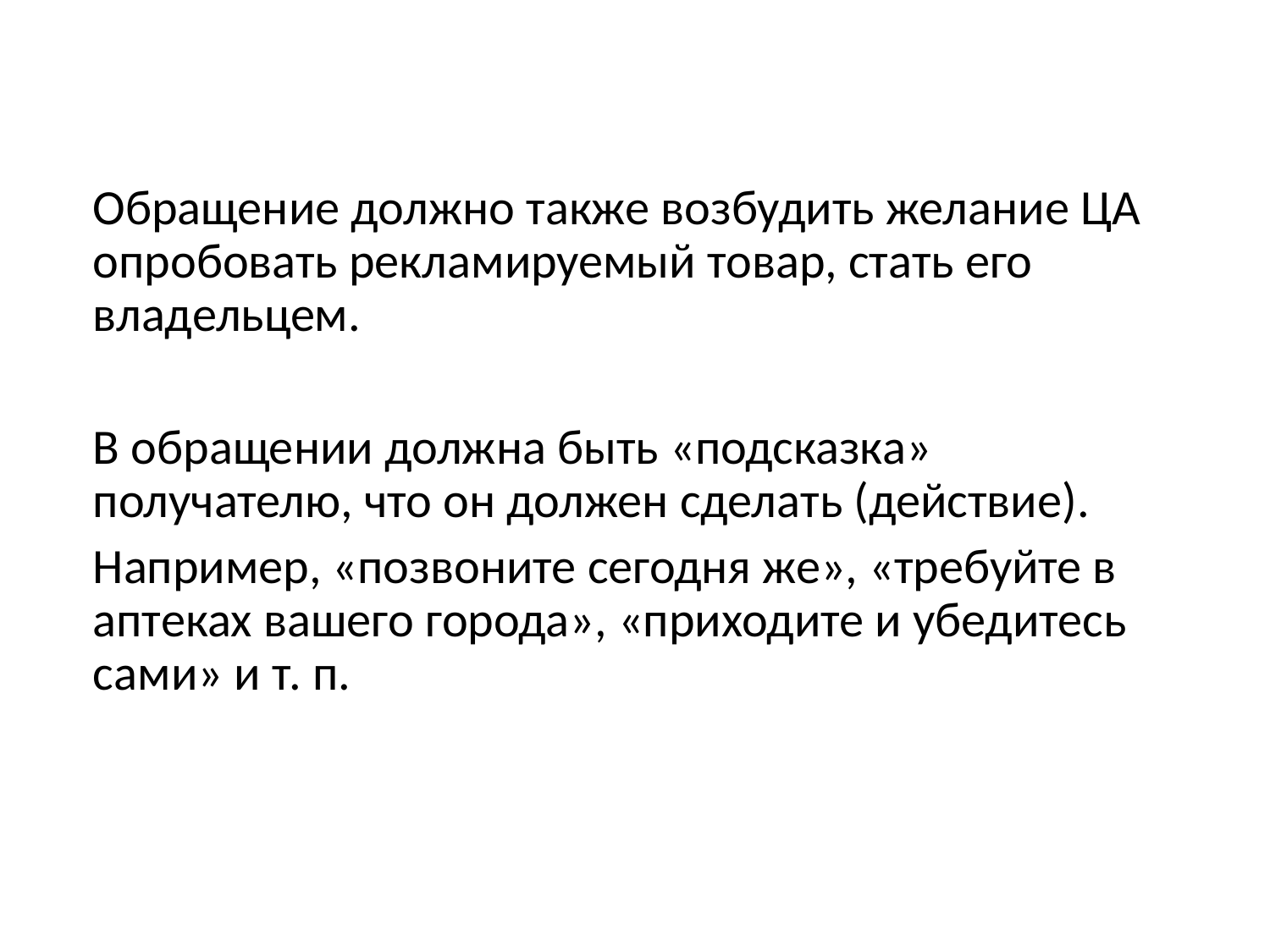

Обращение должно также возбудить желание ЦА опробовать рекламируемый товар, стать его владельцем.

В обращении должна быть «подсказка» получателю, что он должен сделать (действие).
Например, «позвоните сегодня же», «требуйте в аптеках вашего города», «приходите и убедитесь сами» и т. п.